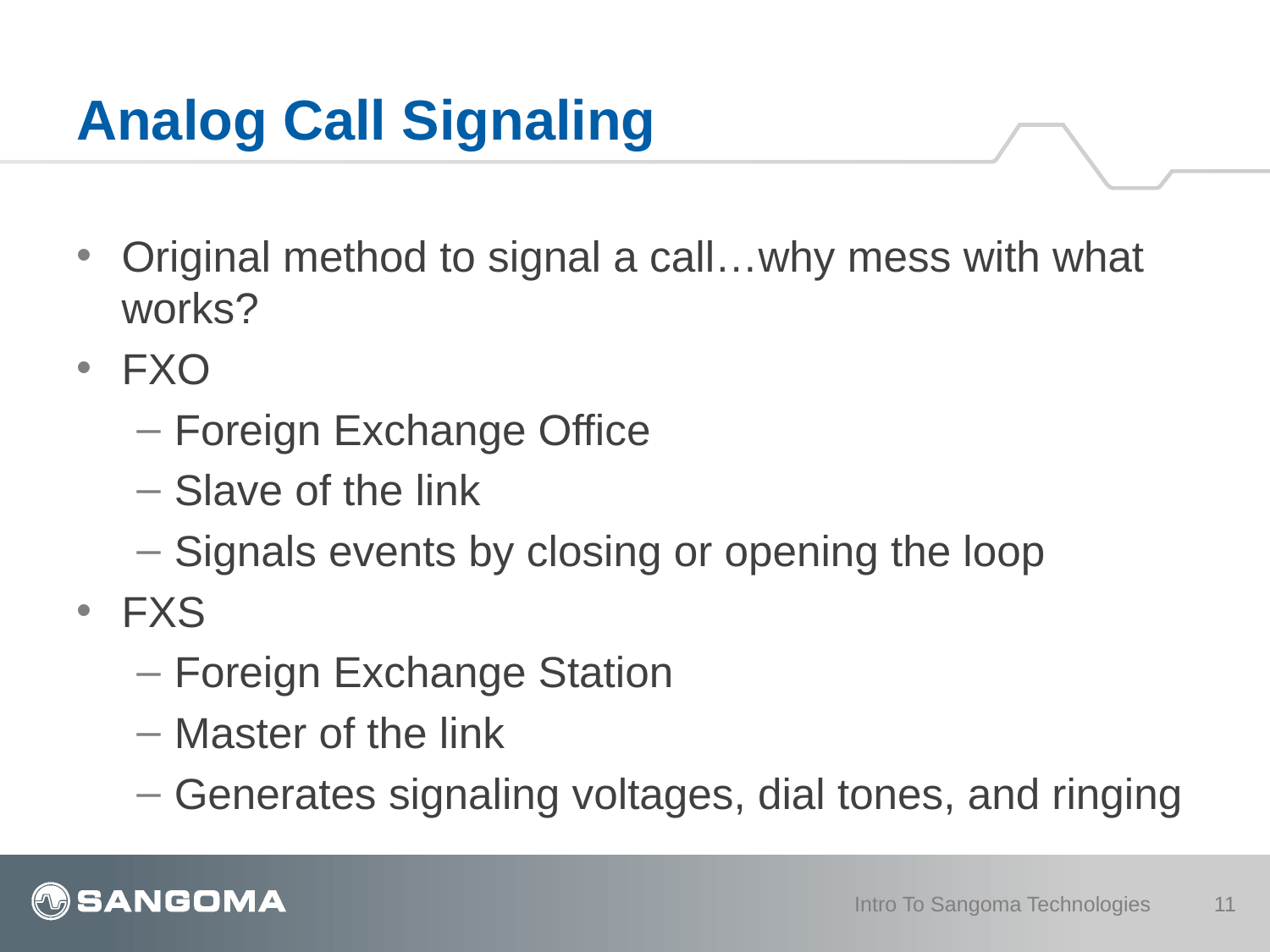

# Analog Call Signaling
Original method to signal a call…why mess with what works?
FXO
Foreign Exchange Office
Slave of the link
Signals events by closing or opening the loop
FXS
Foreign Exchange Station
Master of the link
Generates signaling voltages, dial tones, and ringing
Intro To Sangoma Technologies
11